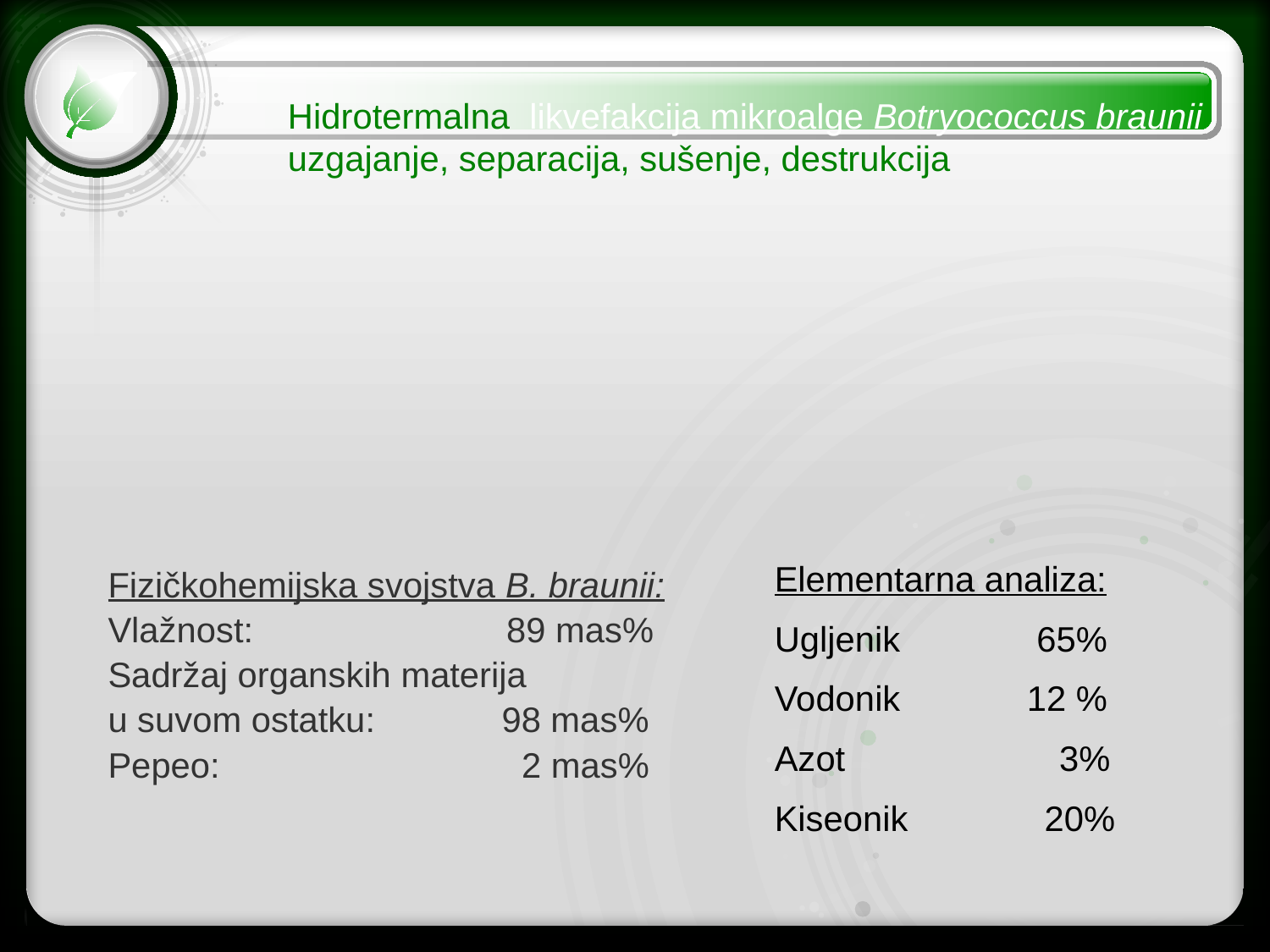

Hidrotermalna  likvefakcija mikroalge Botryococcus braunii
uzgajanje, separacija, sušenje, destrukcija
Elementarna analiza:
Ugljenik              65%
Vodonik             12 %
Azot                      3%
Kiseonik              20%
Fizičkohemijska svojstva B. braunii:
Vlažnost:                          89 mas%
Sadržaj organskih materija
u suvom ostatku:             98 mas%
Pepeo:                               2 mas%